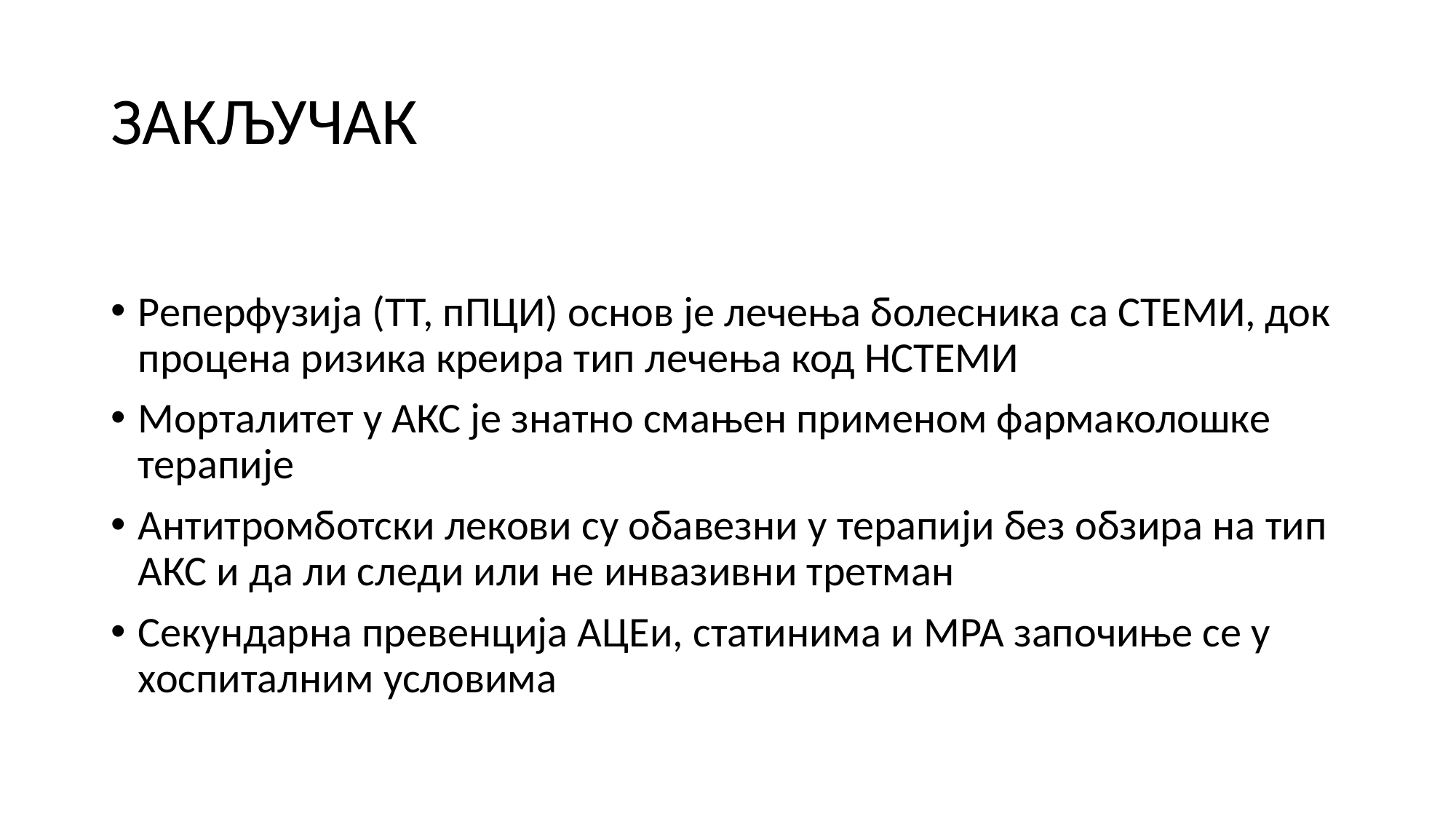

# ЗАКЉУЧАК

Реперфузија (ТТ, пПЦИ) основ је лечења болесника са СТЕМИ, док процена ризика креира тип лечења код НСТЕМИ
Морталитет у АКС је знатно смањен применом фармаколошке терапије
Антитромботски лекови су обавезни у терапији без обзира на тип АКС и да ли следи или не инвазивни третман
Секундарна превенција АЦЕи, статинима и МРА започиње се у хоспиталним условима